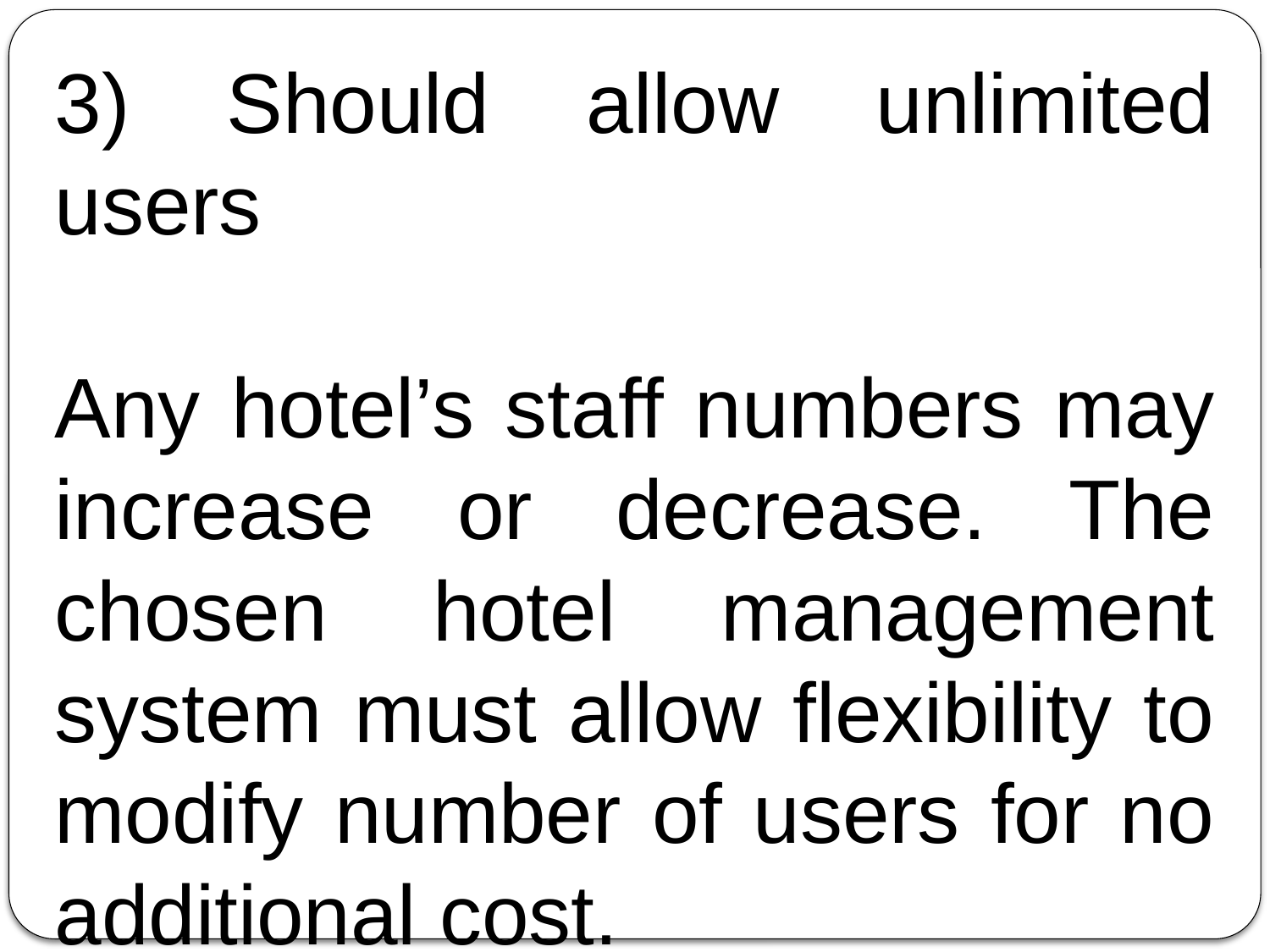

3) Should allow unlimited users

Any hotel’s staff numbers may increase or decrease. The chosen hotel management system must allow flexibility to modify number of users for no additional cost.